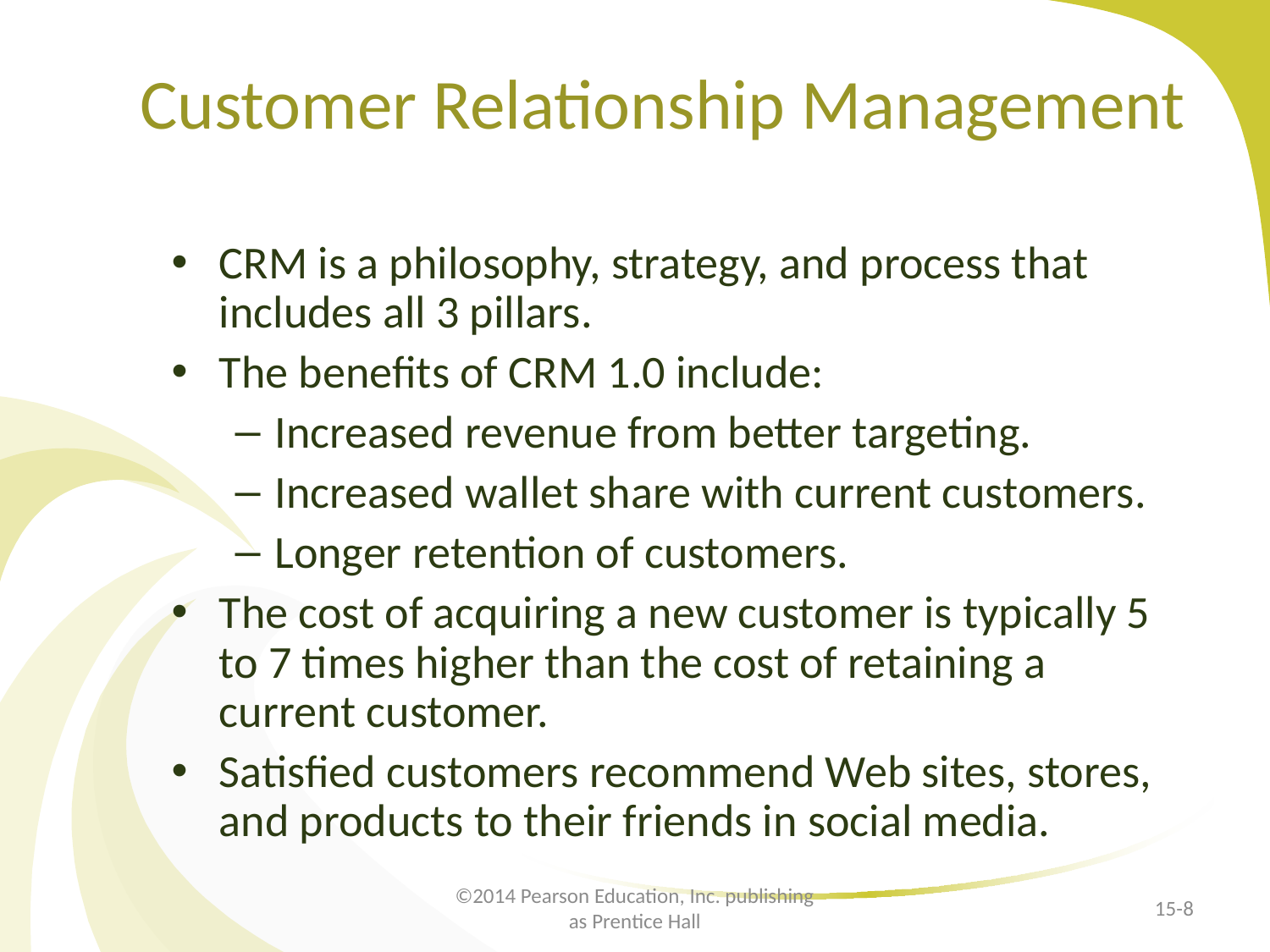

# Customer Relationship Management
CRM is a philosophy, strategy, and process that includes all 3 pillars.
The benefits of CRM 1.0 include:
Increased revenue from better targeting.
Increased wallet share with current customers.
Longer retention of customers.
The cost of acquiring a new customer is typically 5 to 7 times higher than the cost of retaining a current customer.
Satisfied customers recommend Web sites, stores, and products to their friends in social media.
©2014 Pearson Education, Inc. publishing as Prentice Hall
15-8